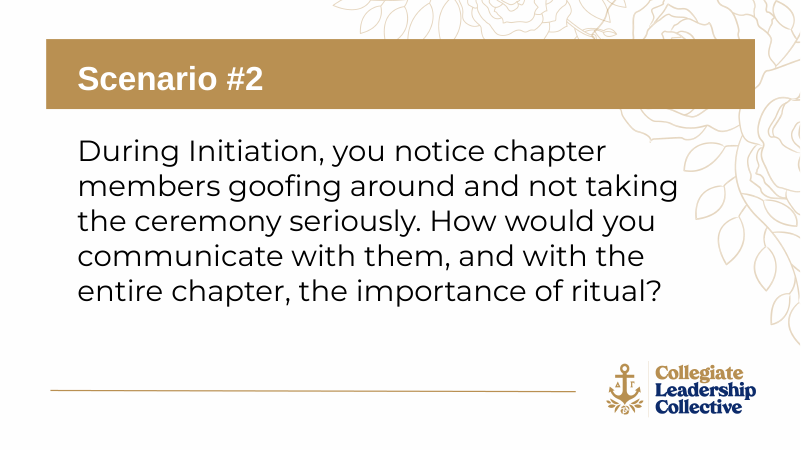

Scenario #2
During Initiation, you notice chapter members goofing around and not taking the ceremony seriously. How would you communicate with them, and with the entire chapter, the importance of ritual?